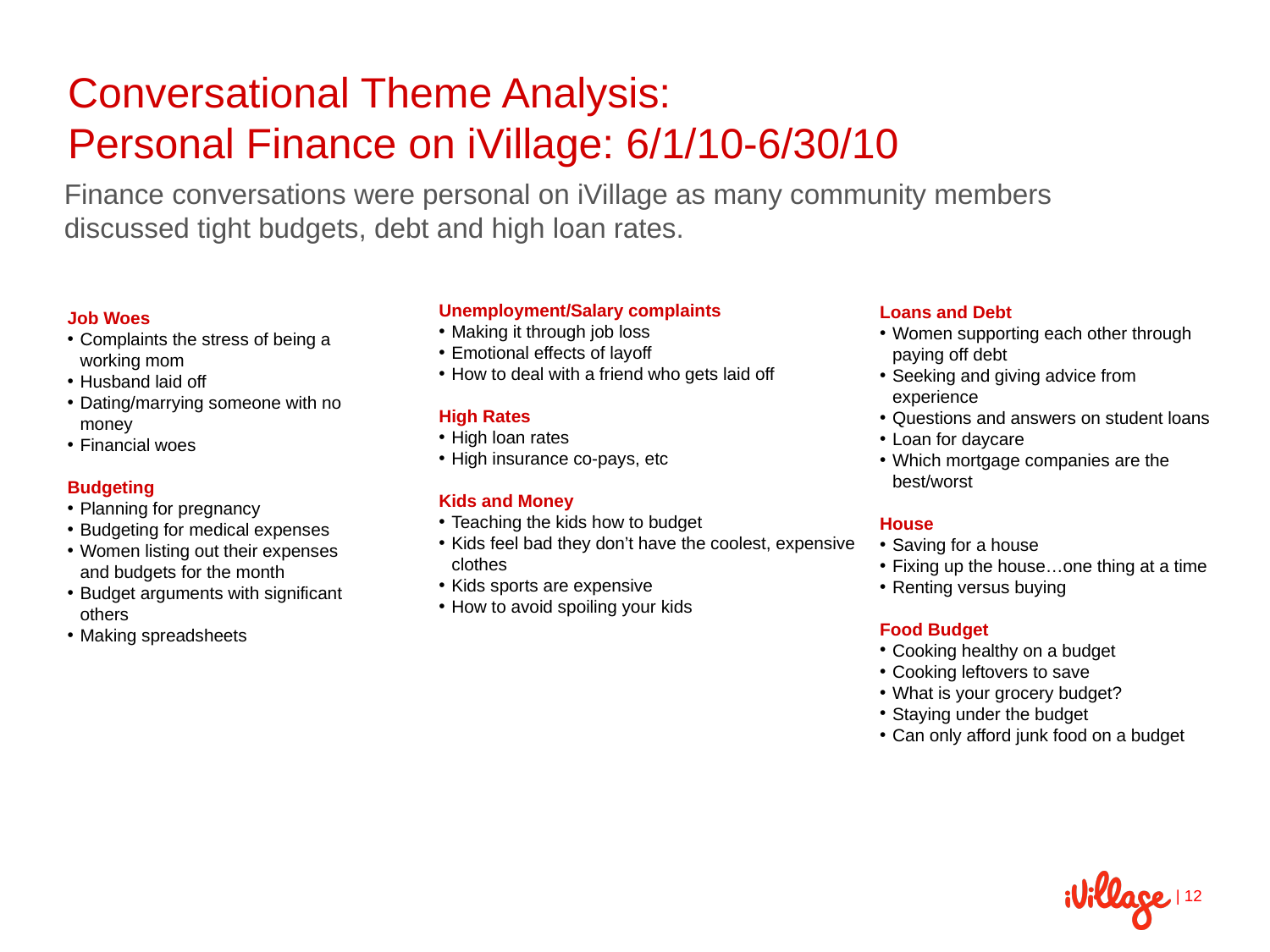

Conversational Theme Analysis:
Personal Finance on iVillage: 6/1/10-6/30/10
Finance conversations were personal on iVillage as many community members discussed tight budgets, debt and high loan rates.
Unemployment/Salary complaints
Making it through job loss
Emotional effects of layoff
How to deal with a friend who gets laid off

High Rates
High loan rates
High insurance co-pays, etc

Kids and Money
Teaching the kids how to budget
Kids feel bad they don’t have the coolest, expensive clothes
Kids sports are expensive
How to avoid spoiling your kids

Loans and Debt
Women supporting each other through paying off debt
Seeking and giving advice from experience
Questions and answers on student loans
Loan for daycare
Which mortgage companies are the best/worst

House
Saving for a house
Fixing up the house…one thing at a time
Renting versus buying

Food Budget
Cooking healthy on a budget
Cooking leftovers to save
What is your grocery budget?
Staying under the budget
Can only afford junk food on a budget

Job Woes
Complaints the stress of being a working mom
Husband laid off
Dating/marrying someone with no money
Financial woes

Budgeting
Planning for pregnancy
Budgeting for medical expenses
Women listing out their expenses and budgets for the month
Budget arguments with significant others
Making spreadsheets